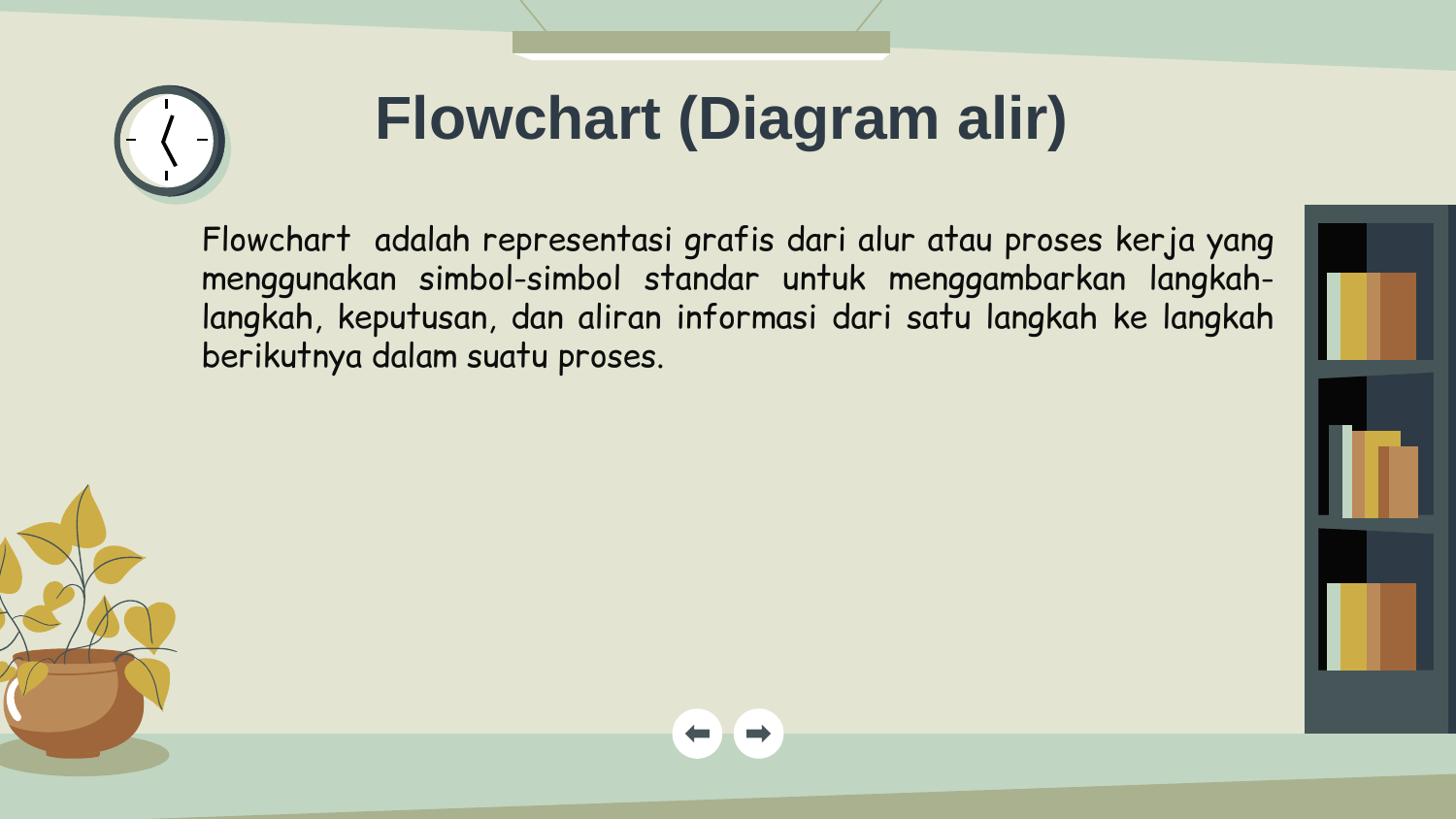

# Flowchart (Diagram alir)

Flowchart  adalah representasi grafis dari alur atau proses kerja yang menggunakan simbol-simbol standar untuk menggambarkan langkah-langkah, keputusan, dan aliran informasi dari satu langkah ke langkah berikutnya dalam suatu proses.